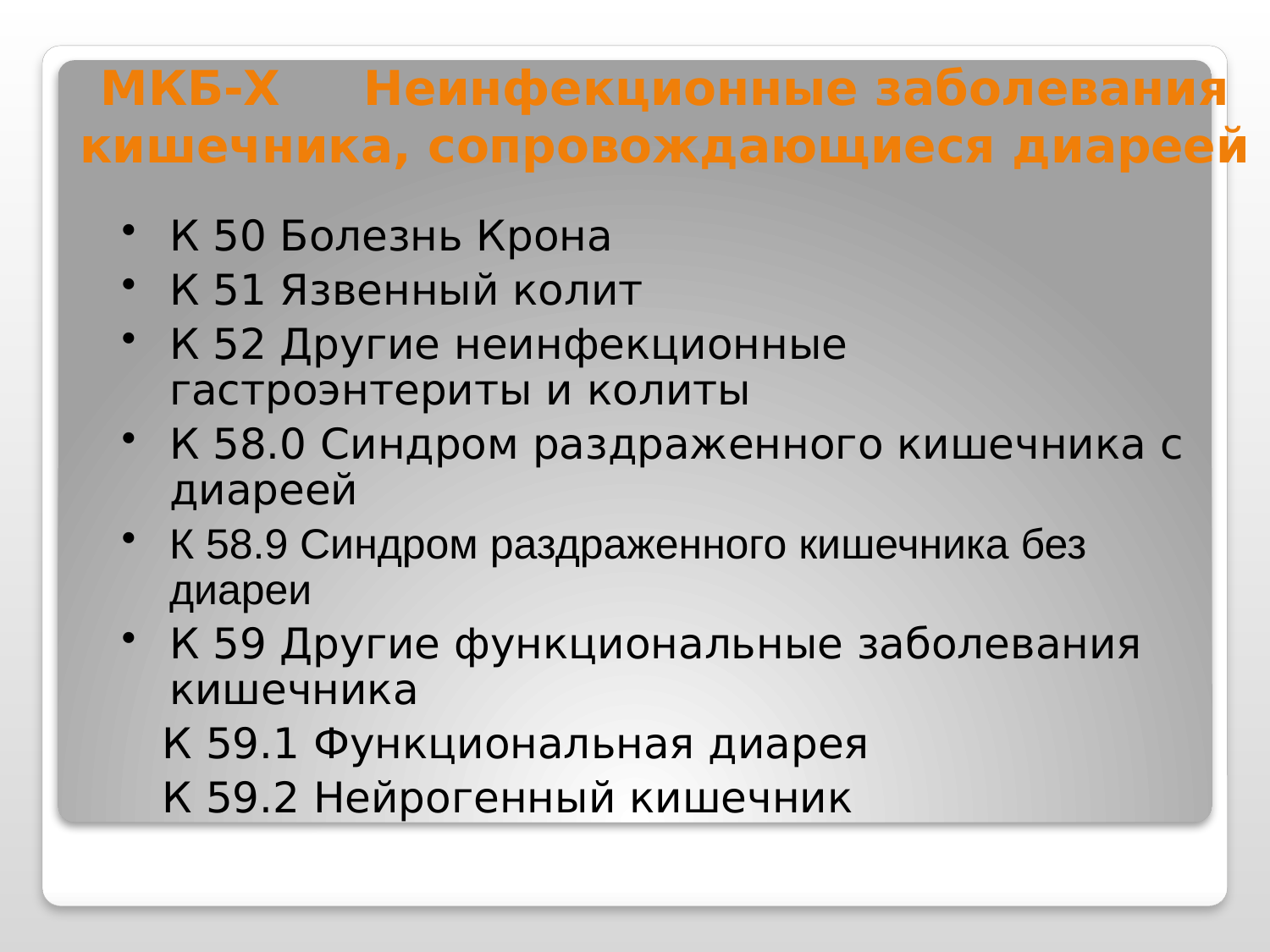

# МКБ-Х     Неинфекционные заболевания кишечника, сопровождающиеся диареей
К 50 Болезнь Крона
К 51 Язвенный колит
К 52 Другие неинфекционные гастроэнтериты и колиты
К 58.0 Синдром раздраженного кишечника с диареей
К 58.9 Синдром раздраженного кишечника без диареи
К 59 Другие функциональные заболевания кишечника
   К 59.1 Функциональная диарея
   К 59.2 Нейрогенный кишечник